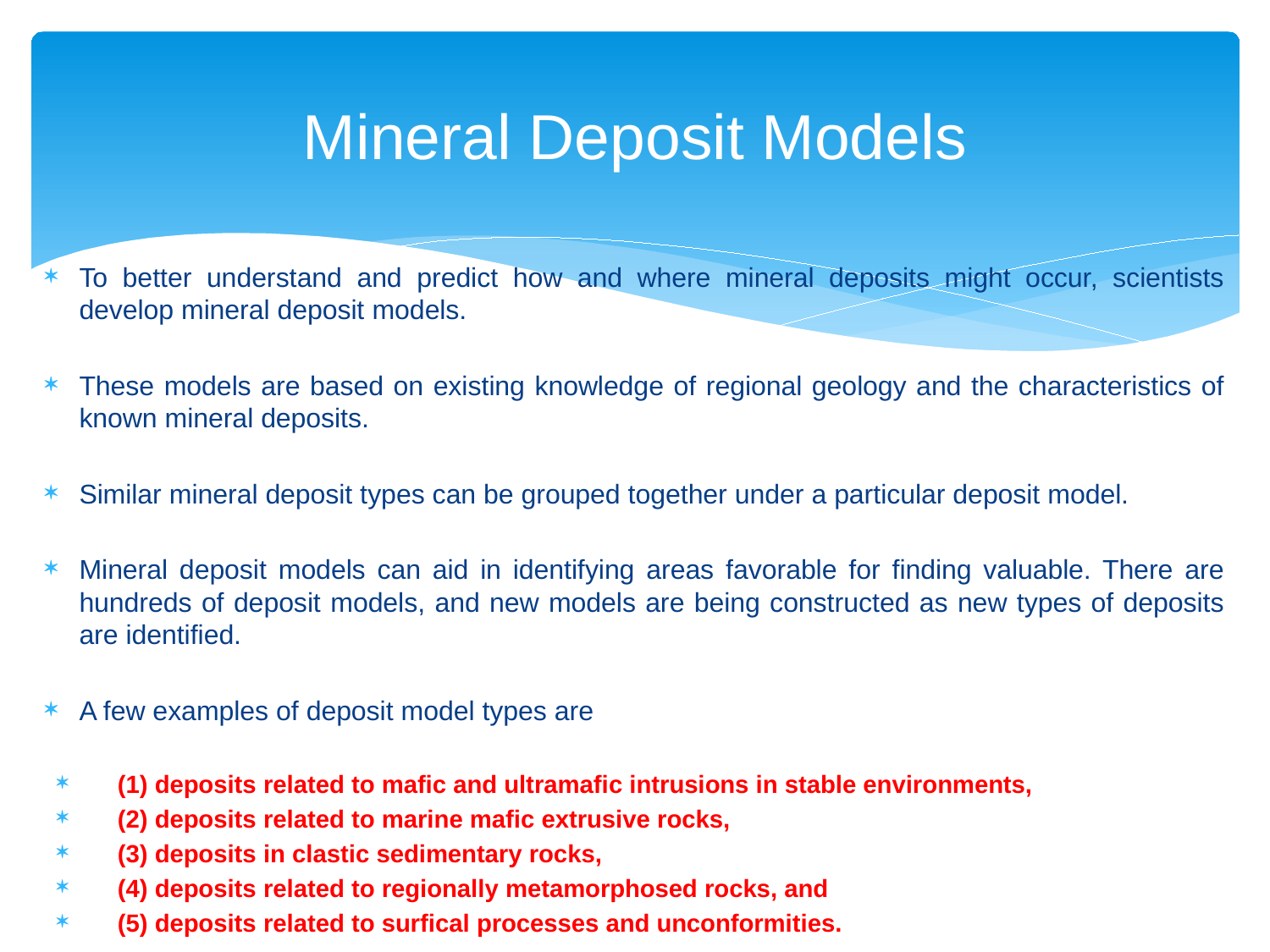

# Mineral Deposit Models
To better understand and predict how and where mineral deposits might occur, scientists develop mineral deposit models.

These models are based on existing knowledge of regional geology and the characteristics of known mineral deposits.

Similar mineral deposit types can be grouped together under a particular deposit model.

Mineral deposit models can aid in identifying areas favorable for finding valuable. There are hundreds of deposit models, and new models are being constructed as new types of deposits are identified.

A few examples of deposit model types are

(1) deposits related to mafic and ultramafic intrusions in stable environments,
(2) deposits related to marine mafic extrusive rocks,
(3) deposits in clastic sedimentary rocks,
(4) deposits related to regionally metamorphosed rocks, and
(5) deposits related to surfical processes and unconformities.